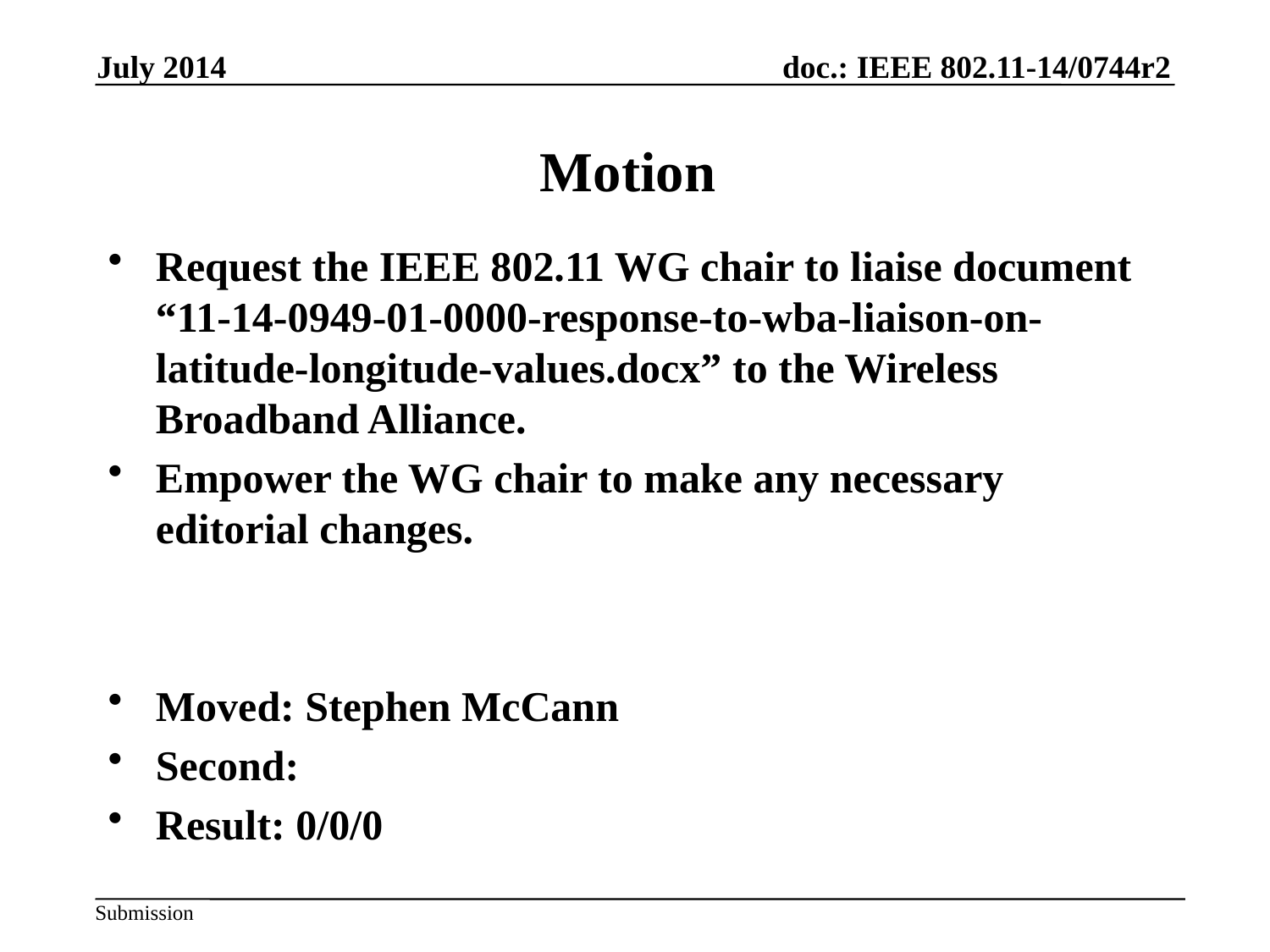

July 2014
# Motion
Request the IEEE 802.11 WG chair to liaise document “11-14-0949-01-0000-response-to-wba-liaison-on-latitude-longitude-values.docx” to the Wireless Broadband Alliance.
Empower the WG chair to make any necessary editorial changes.

Moved: Stephen McCann
Second:
Result: 0/0/0